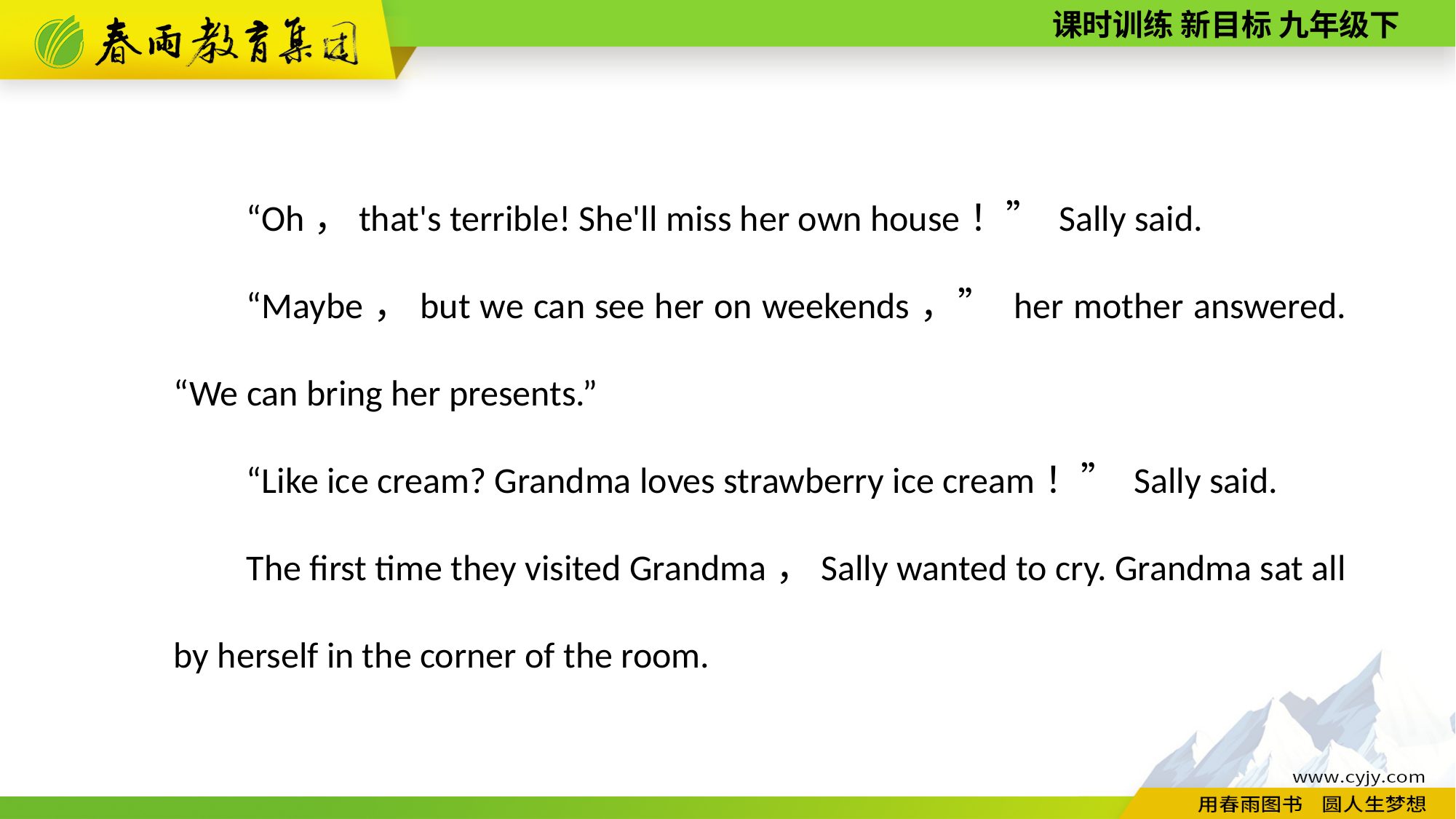

“Oh，that's terrible! She'll miss her own house！” Sally said.
“Maybe，but we can see her on weekends，” her mother answered. “We can bring her presents.”
“Like ice cream? Grandma loves strawberry ice cream！” Sally said.
The first time they visited Grandma，Sally wanted to cry. Grandma sat all by herself in the corner of the room.